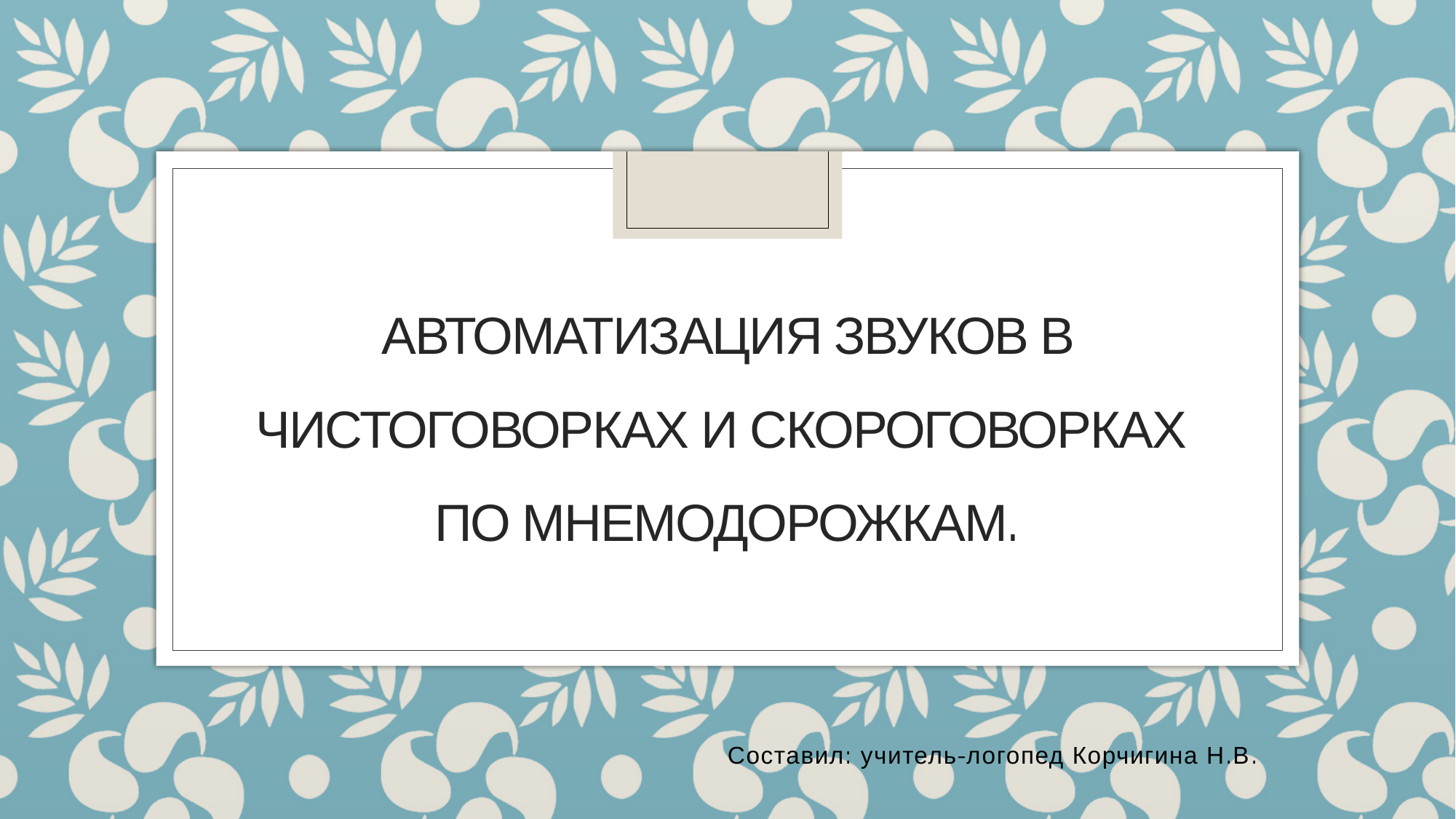

# Автоматизация звуков в чистоговорках и скороговорках по мнемодорожкам.

Составил: учитель-логопед Корчигина Н.В.